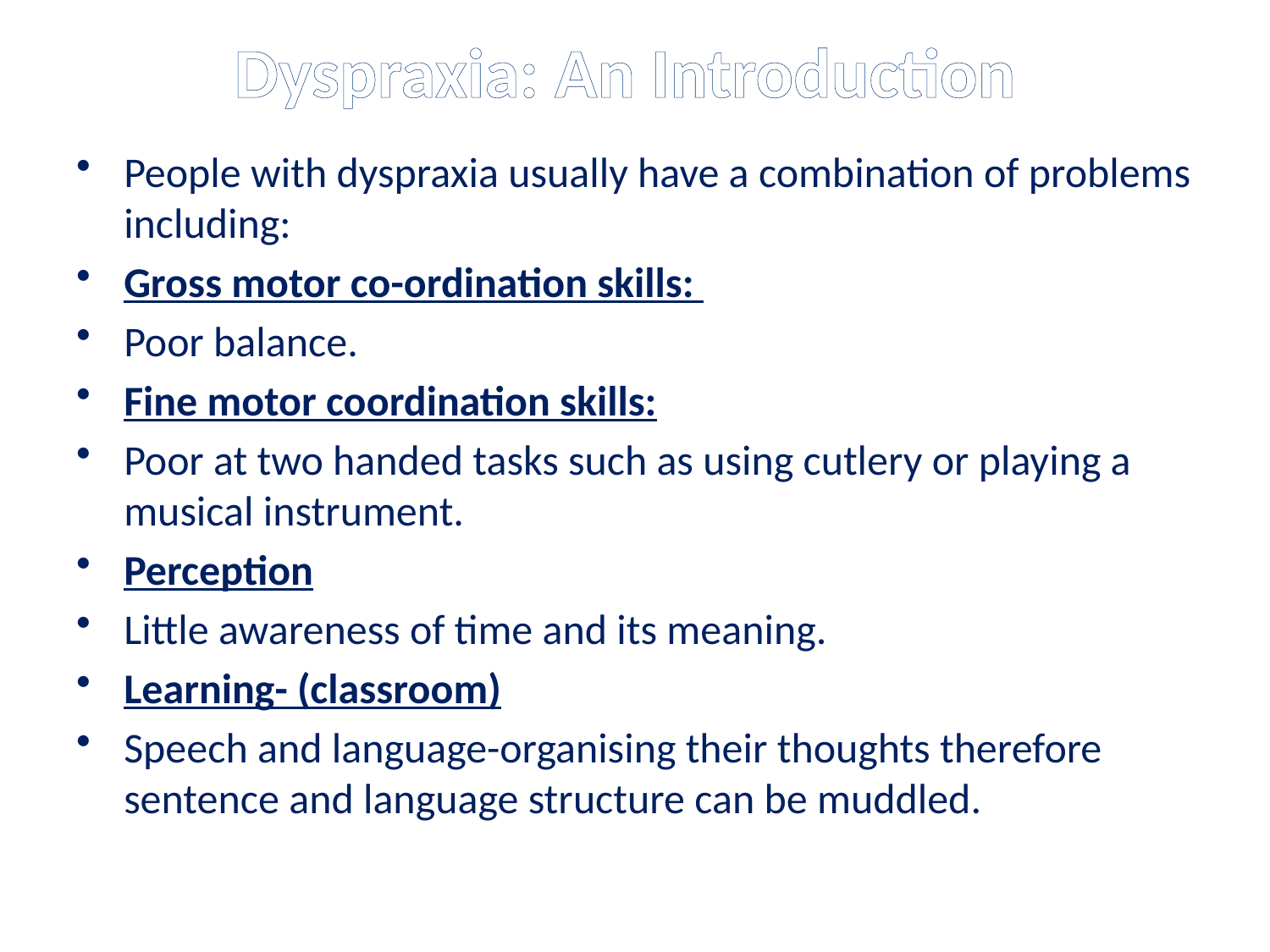

Dyspraxia: An Introduction
People with dyspraxia usually have a combination of problems including:
Gross motor co-ordination skills:
Poor balance.
Fine motor coordination skills:
Poor at two handed tasks such as using cutlery or playing a musical instrument.
Perception
Little awareness of time and its meaning.
Learning- (classroom)
Speech and language-organising their thoughts therefore sentence and language structure can be muddled.